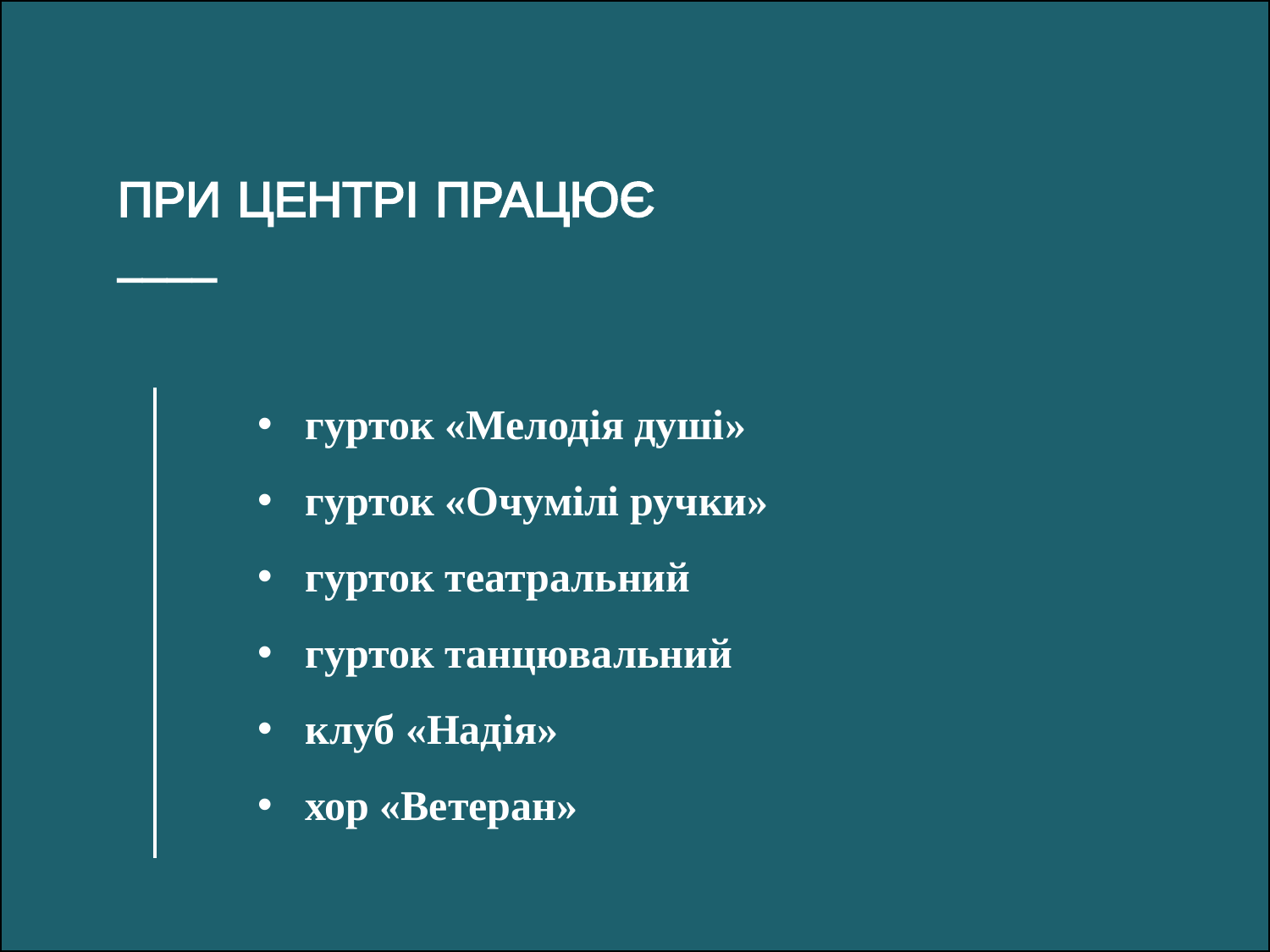

ПРИ ЦЕНТРІ ПРАЦЮЄ
____
гурток «Мелодія душі»
гурток «Очумілі ручки»
гурток театральний
гурток танцювальний
клуб «Надія»
хор «Ветеран»